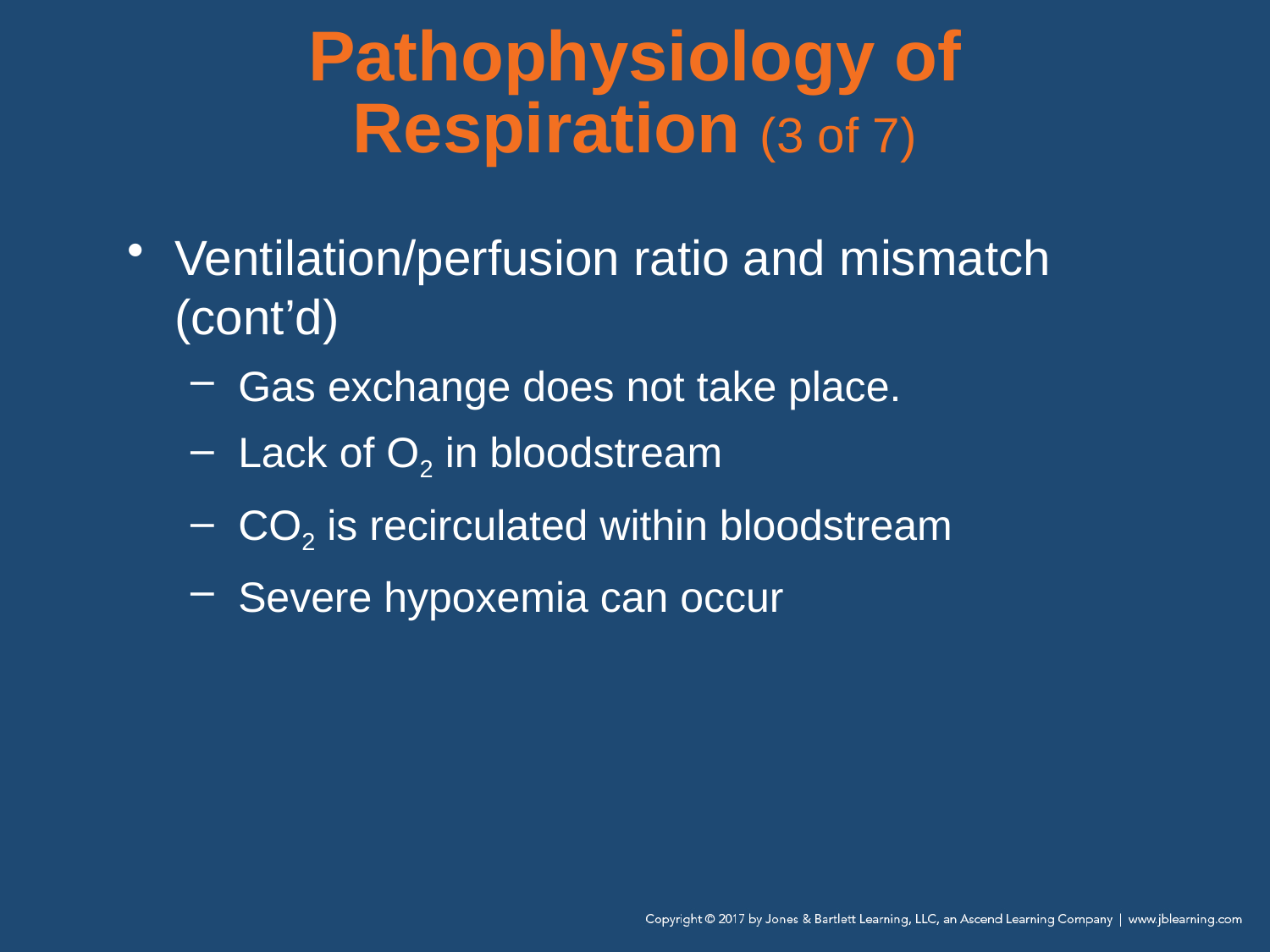

# Pathophysiology of Respiration (3 of 7)
Ventilation/perfusion ratio and mismatch (cont’d)
Gas exchange does not take place.
Lack of O2 in bloodstream
CO2 is recirculated within bloodstream
Severe hypoxemia can occur